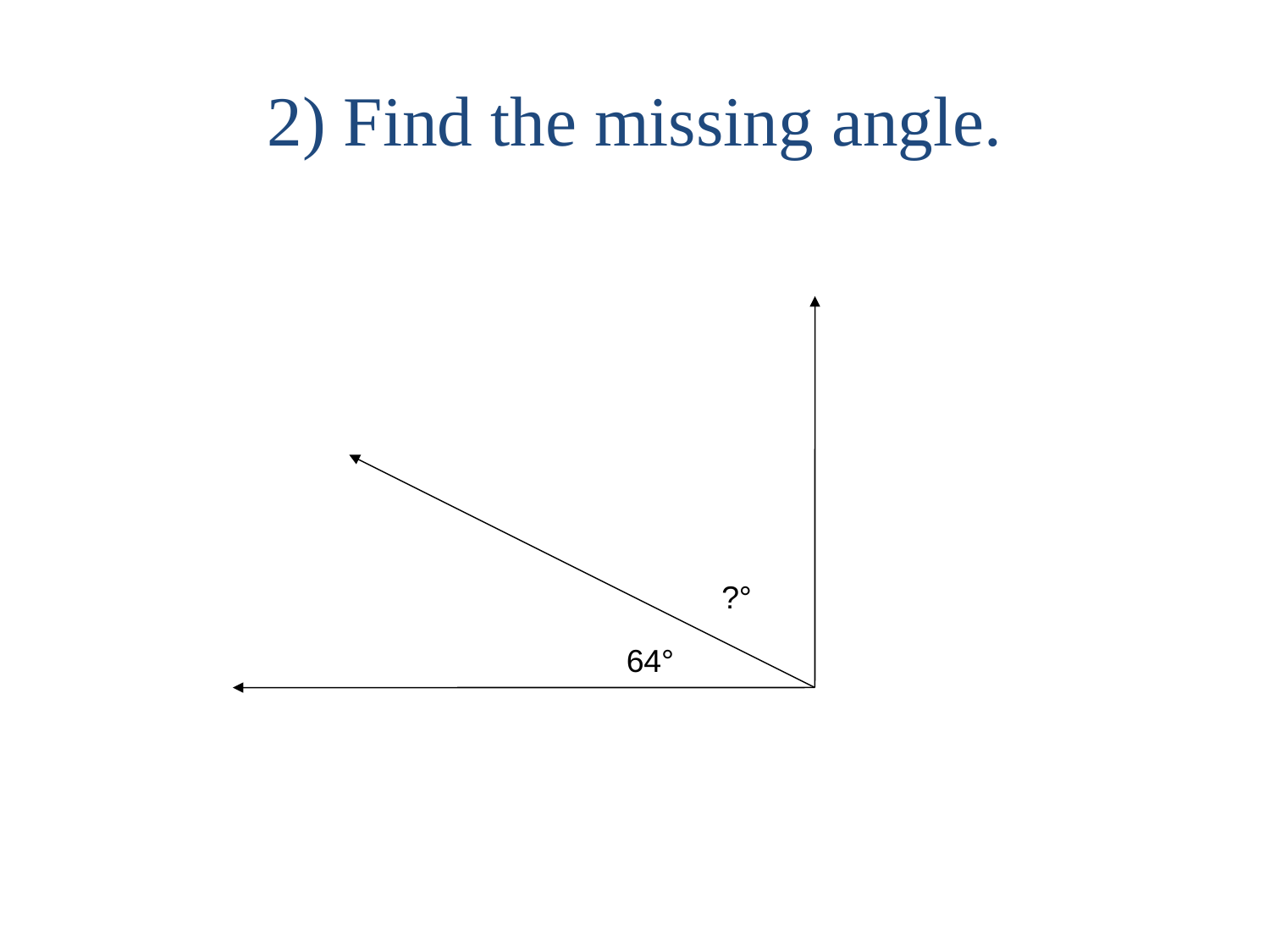

2) Find the missing angle.

?°
64°